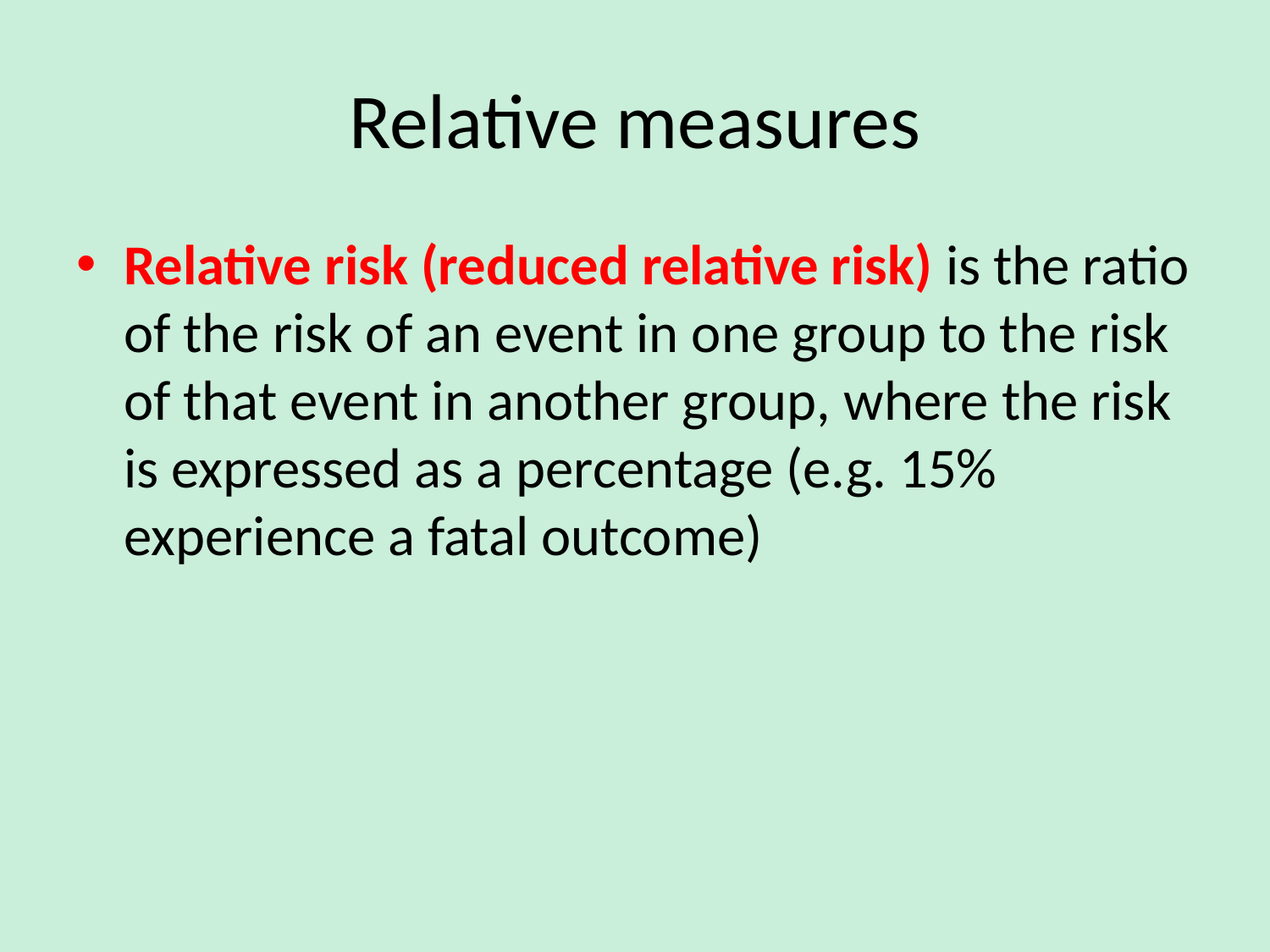

# Relative measures
Relative risk (reduced relative risk) is the ratio of the risk of an event in one group to the risk of that event in another group, where the risk is expressed as a percentage (e.g. 15% experience a fatal outcome)